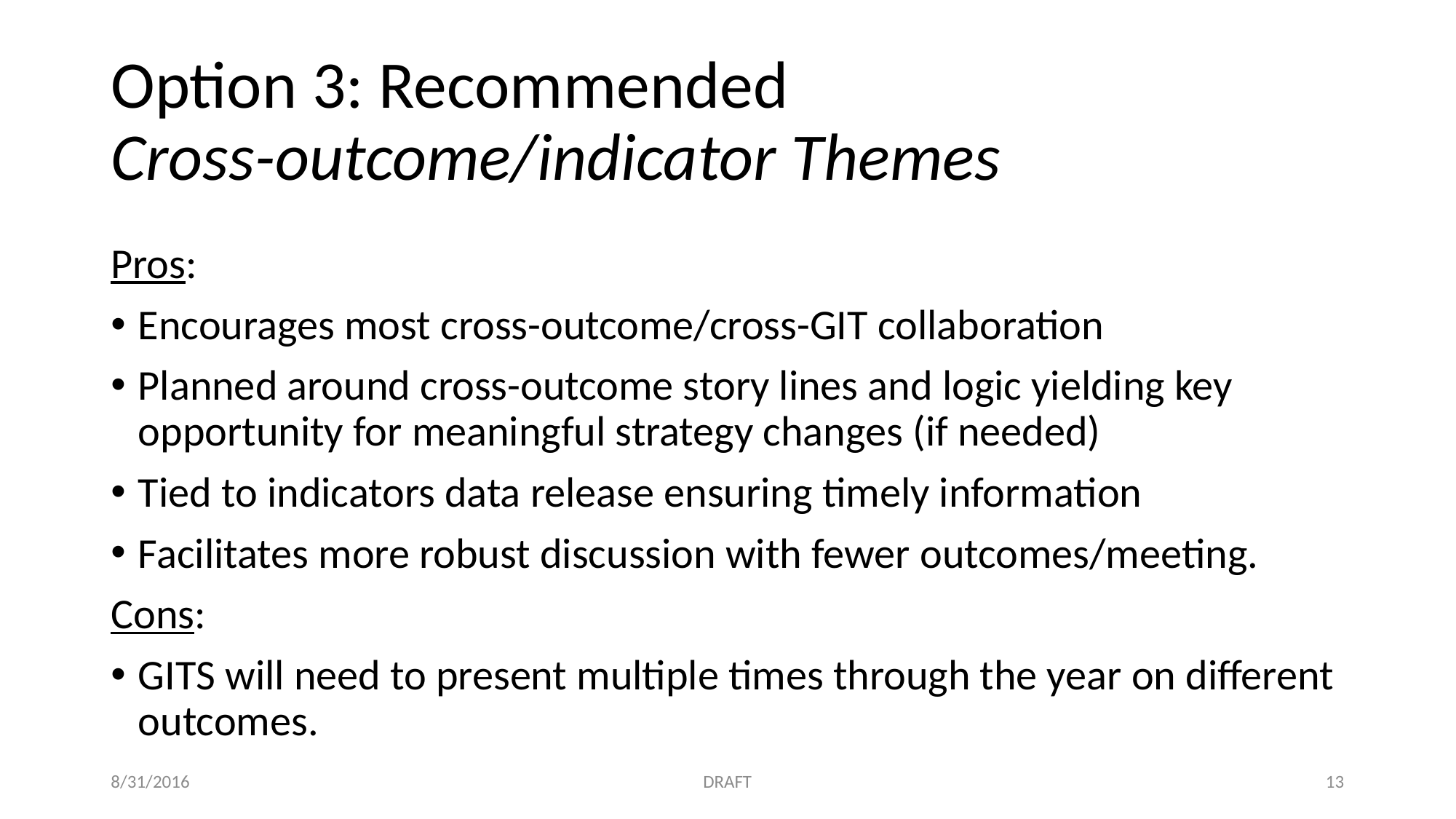

# Option 3: Recommended Cross-outcome/indicator Themes
Pros:
Encourages most cross-outcome/cross-GIT collaboration
Planned around cross-outcome story lines and logic yielding key opportunity for meaningful strategy changes (if needed)
Tied to indicators data release ensuring timely information
Facilitates more robust discussion with fewer outcomes/meeting.
Cons:
GITS will need to present multiple times through the year on different outcomes.
8/31/2016
DRAFT
13